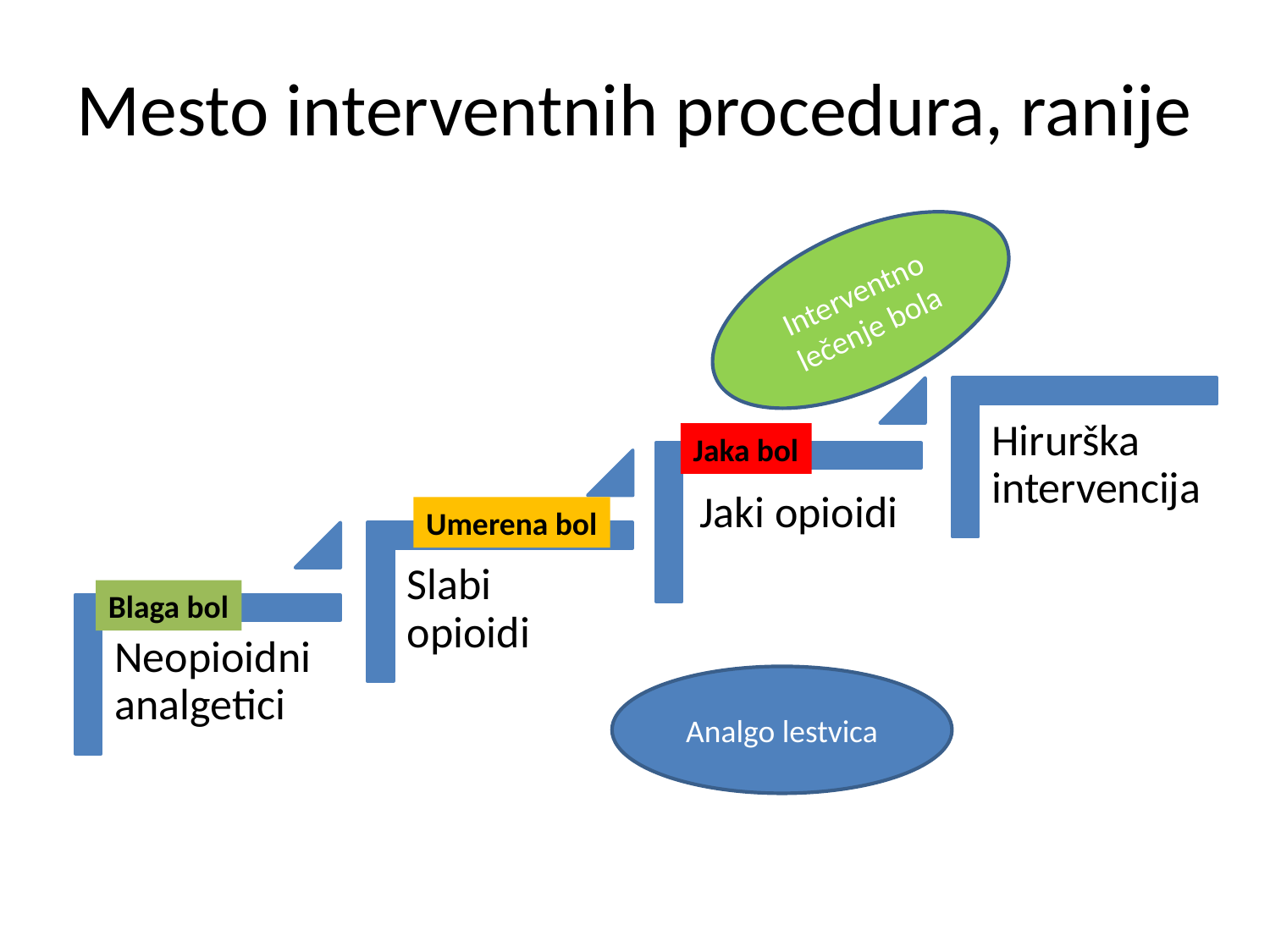

# Mesto interventnih procedura, ranije
Interventno lečenje bola
Neopioidni analgetici
Slabi opioidi
Jaki opioidi
Hirurška intervencija
Jaka bol
Umerena bol
Blaga bol
Analgo lestvica